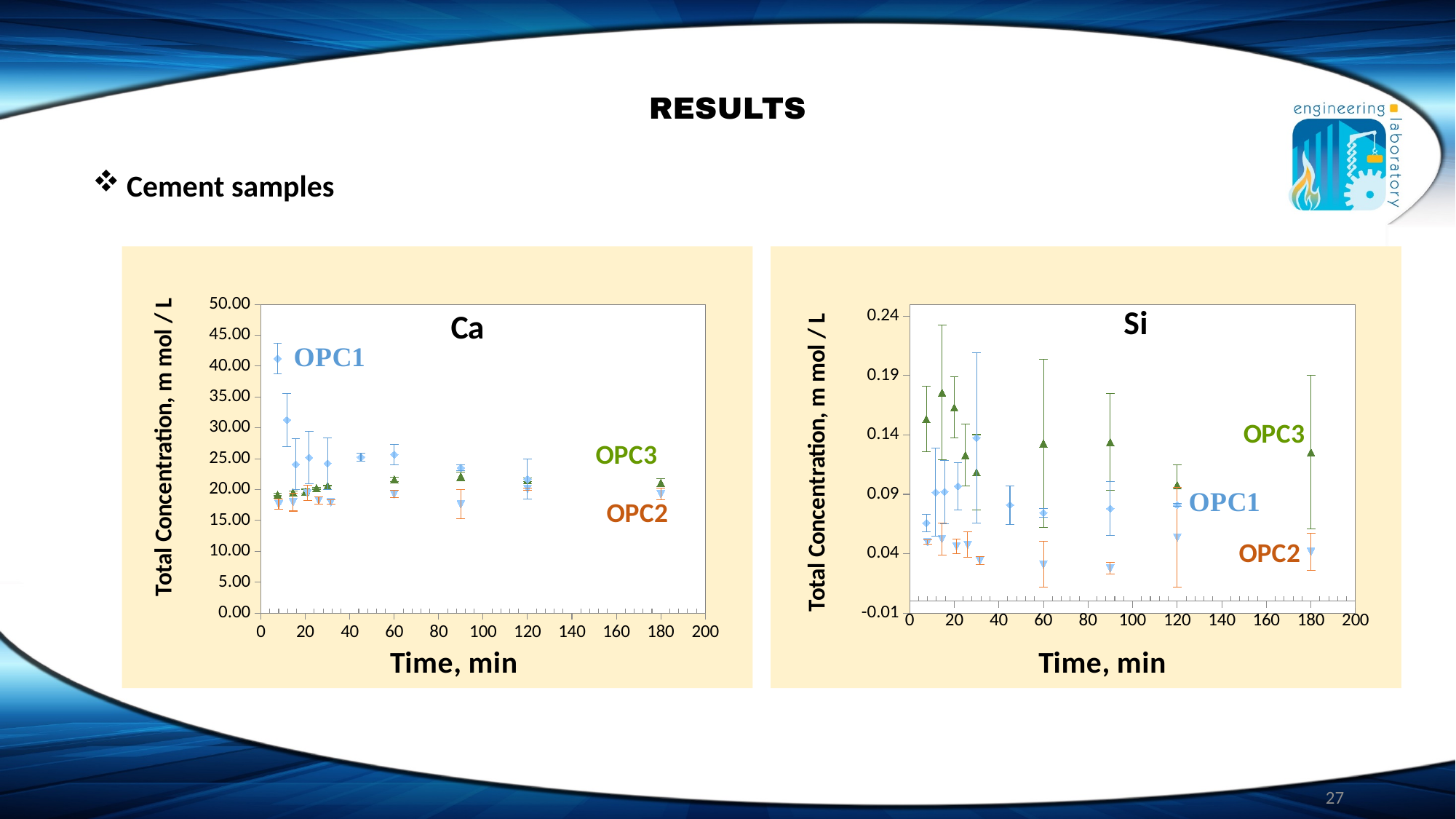

# RESULTS
Cement samples

### Chart: Ca

| Category | Cement 1 | Cement 2 | Cement 3 |
|---|---|---|---|

### Chart: Si

| Category | Cement 1 | Cement 2 | Cement 3 |
|---|---|---|---|
27